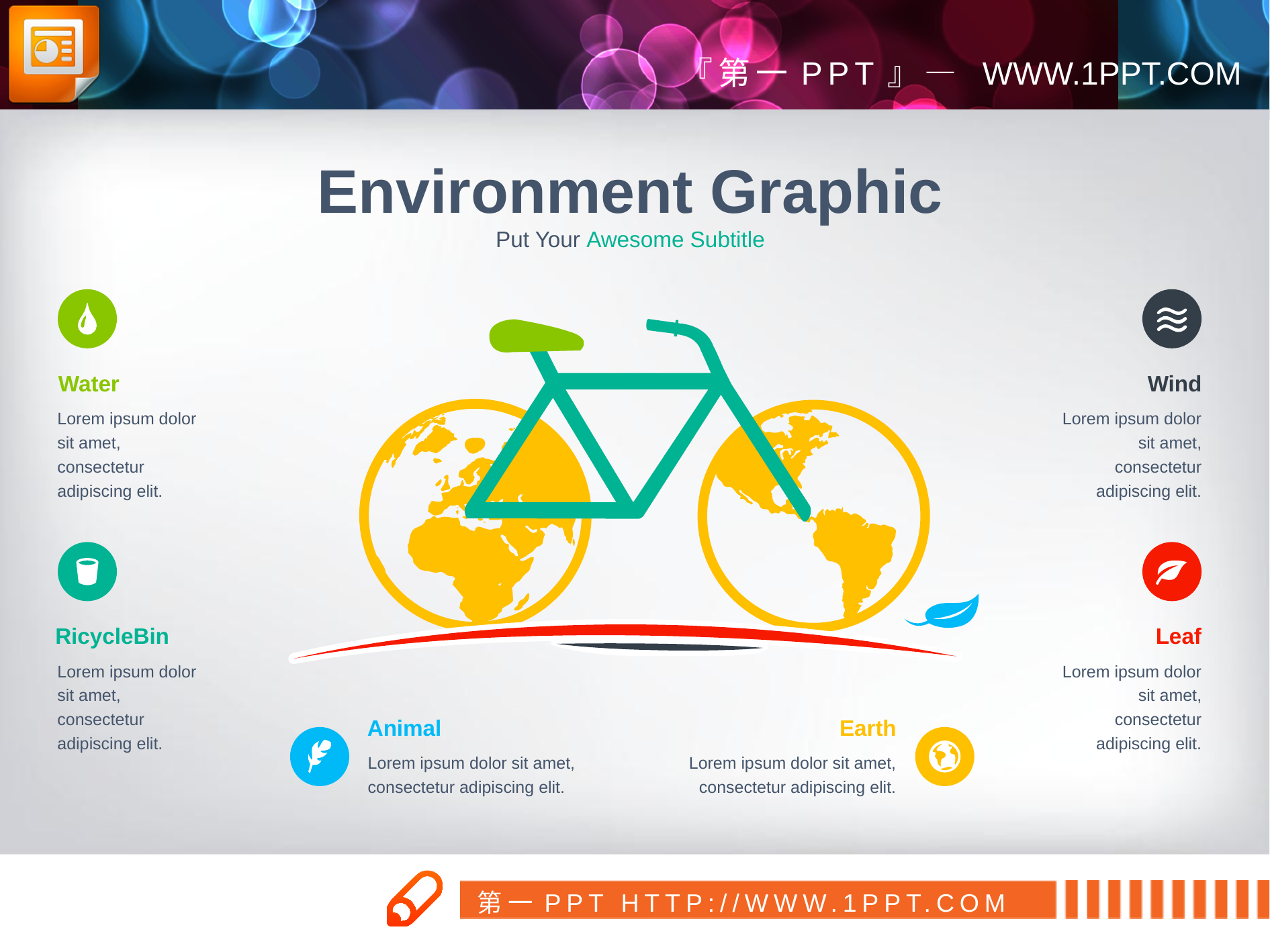

Environment Graphic
Put Your Awesome Subtitle

Water
Wind

Lorem ipsum dolor sit amet, consectetur adipiscing elit.
Lorem ipsum dolor sit amet, consectetur adipiscing elit.

RicycleBin
Leaf
Lorem ipsum dolor sit amet, consectetur adipiscing elit.
Lorem ipsum dolor sit amet, consectetur adipiscing elit.
Animal
Earth

Lorem ipsum dolor sit amet, consectetur adipiscing elit.
Lorem ipsum dolor sit amet, consectetur adipiscing elit.